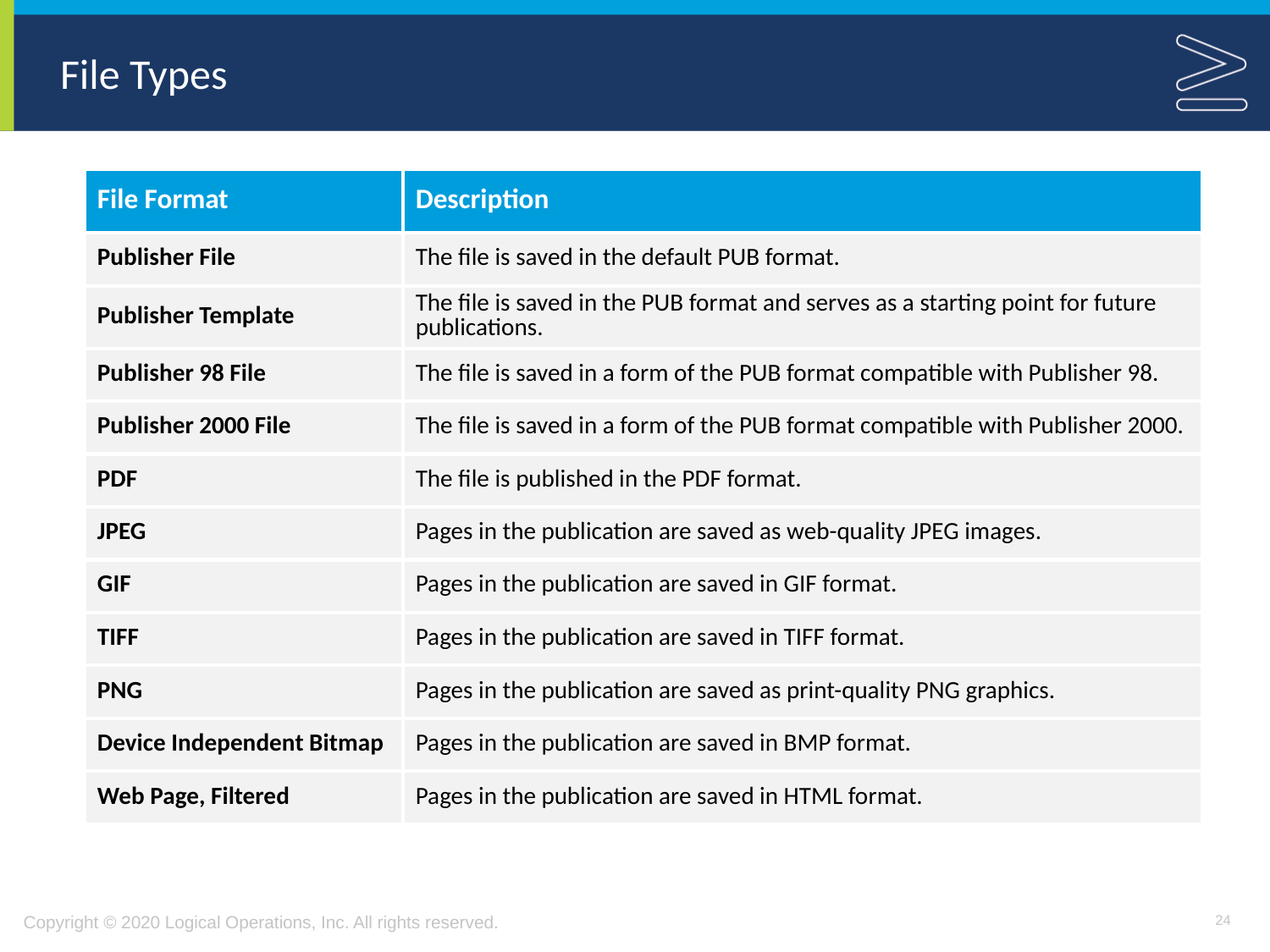

# File Types
| File Format | Description |
| --- | --- |
| Publisher File | The file is saved in the default PUB format. |
| Publisher Template | The file is saved in the PUB format and serves as a starting point for future publications. |
| Publisher 98 File | The file is saved in a form of the PUB format compatible with Publisher 98. |
| Publisher 2000 File | The file is saved in a form of the PUB format compatible with Publisher 2000. |
| PDF | The file is published in the PDF format. |
| JPEG | Pages in the publication are saved as web-quality JPEG images. |
| GIF | Pages in the publication are saved in GIF format. |
| TIFF | Pages in the publication are saved in TIFF format. |
| PNG | Pages in the publication are saved as print-quality PNG graphics. |
| Device Independent Bitmap | Pages in the publication are saved in BMP format. |
| Web Page, Filtered | Pages in the publication are saved in HTML format. |
24